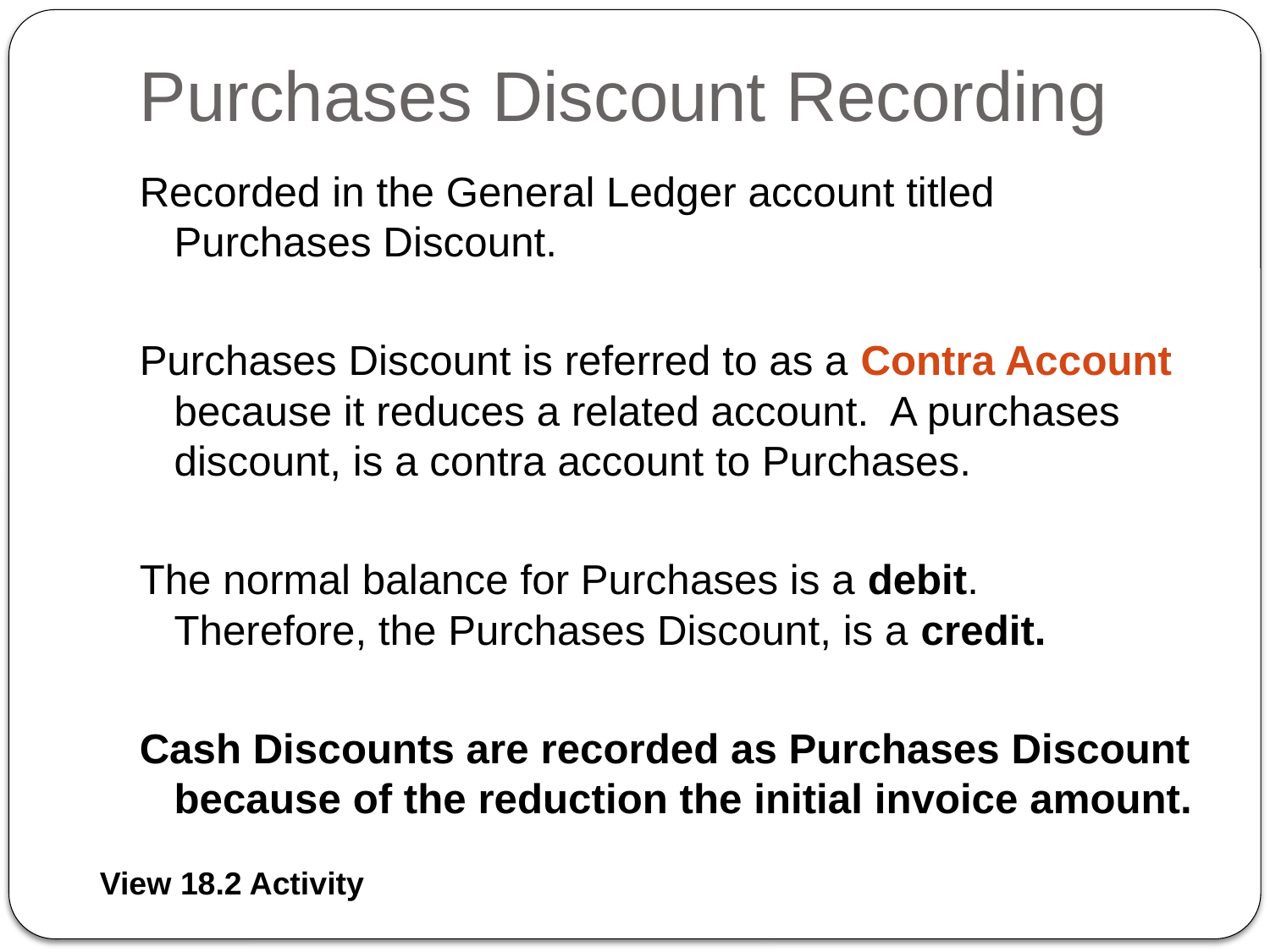

# Purchases Discount Recording
Recorded in the General Ledger account titled Purchases Discount.

Purchases Discount is referred to as a Contra Account because it reduces a related account.  A purchases discount, is a contra account to Purchases.

The normal balance for Purchases is a debit.  Therefore, the Purchases Discount, is a credit.

Cash Discounts are recorded as Purchases Discount because of the reduction the initial invoice amount.
View 18.2 Activity